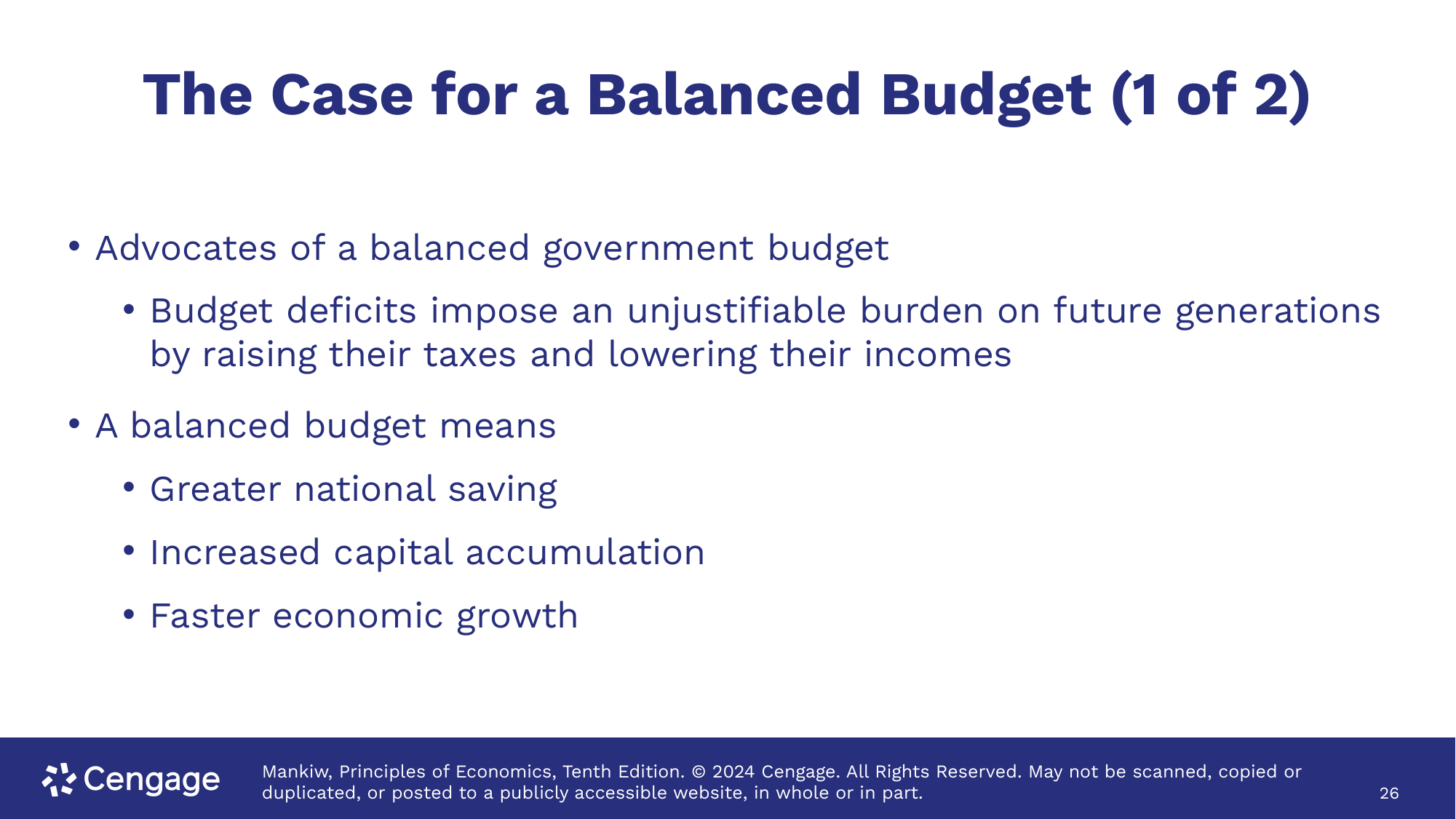

# The Case for a Balanced Budget (1 of 2)
Advocates of a balanced government budget
Budget deficits impose an unjustifiable burden on future generations by raising their taxes and lowering their incomes
A balanced budget means
Greater national saving
Increased capital accumulation
Faster economic growth